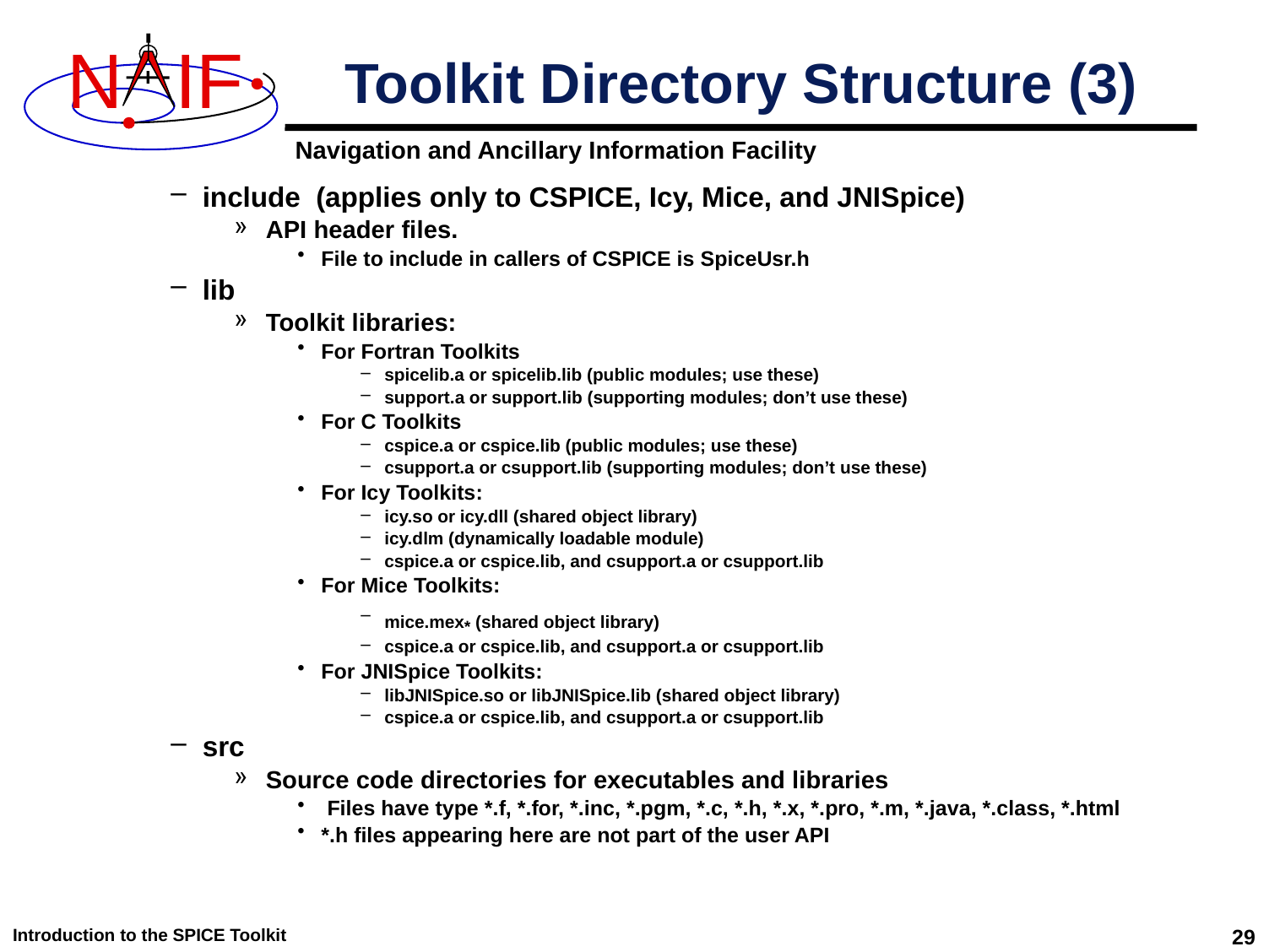

# Toolkit Directory Structure (3)
include  (applies only to CSPICE, Icy, Mice, and JNISpice)
API header files.
File to include in callers of CSPICE is SpiceUsr.h
lib
Toolkit libraries:
For Fortran Toolkits
spicelib.a or spicelib.lib (public modules; use these)
support.a or support.lib (supporting modules; don’t use these)
For C Toolkits
cspice.a or cspice.lib (public modules; use these)
csupport.a or csupport.lib (supporting modules; don’t use these)
For Icy Toolkits:
icy.so or icy.dll (shared object library)
icy.dlm (dynamically loadable module)
cspice.a or cspice.lib, and csupport.a or csupport.lib
For Mice Toolkits:
mice.mex* (shared object library)
cspice.a or cspice.lib, and csupport.a or csupport.lib
For JNISpice Toolkits:
libJNISpice.so or libJNISpice.lib (shared object library)
cspice.a or cspice.lib, and csupport.a or csupport.lib
src
Source code directories for executables and libraries
 Files have type *.f, *.for, *.inc, *.pgm, *.c, *.h, *.x, *.pro, *.m, *.java, *.class, *.html
*.h files appearing here are not part of the user API
Introduction to the SPICE Toolkit
29